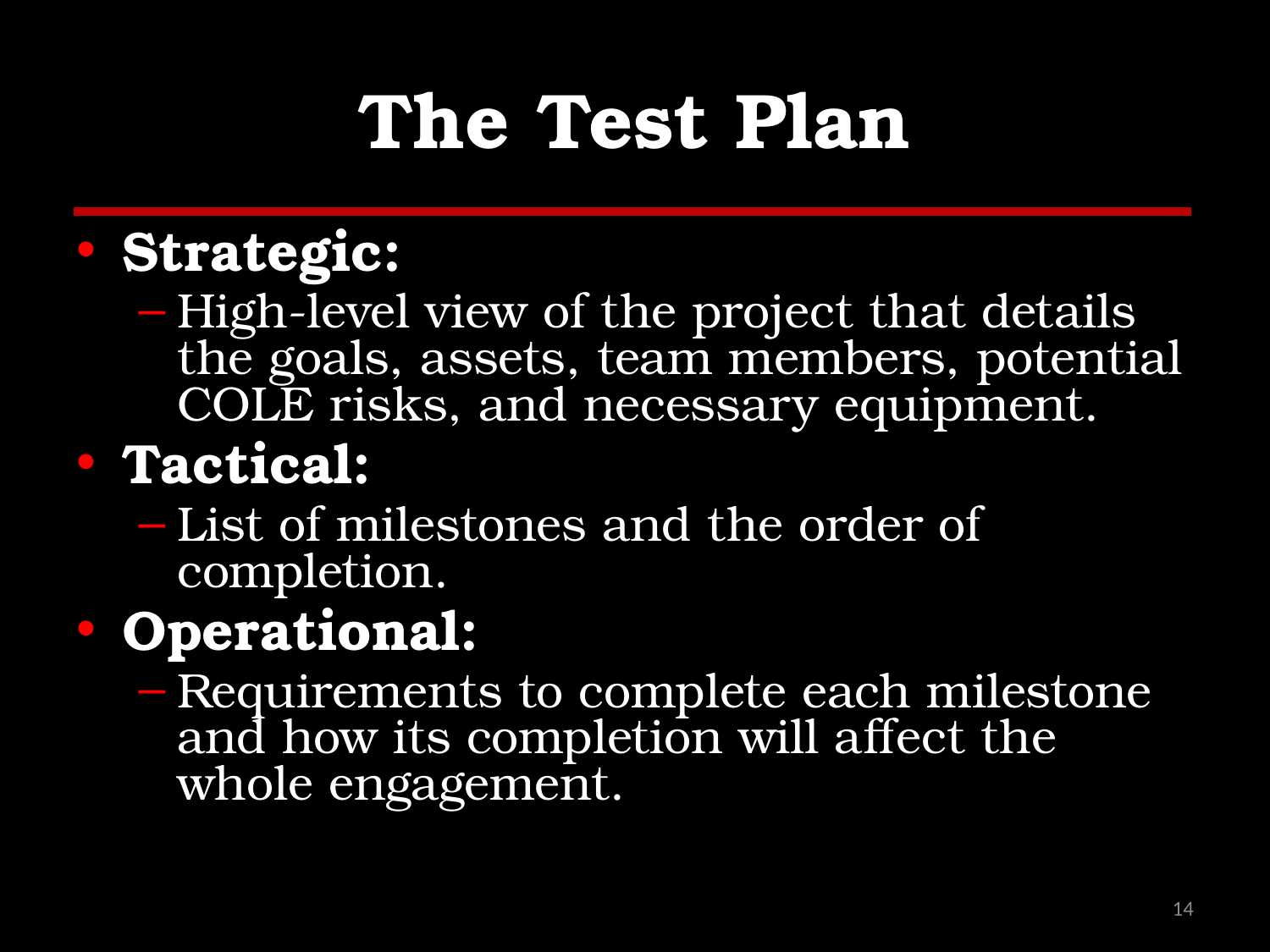

# The Test Plan
Strategic:
High-level view of the project that details the goals, assets, team members, potential COLE risks, and necessary equipment.
Tactical:
List of milestones and the order of completion.
Operational:
Requirements to complete each milestone and how its completion will affect the whole engagement.
14